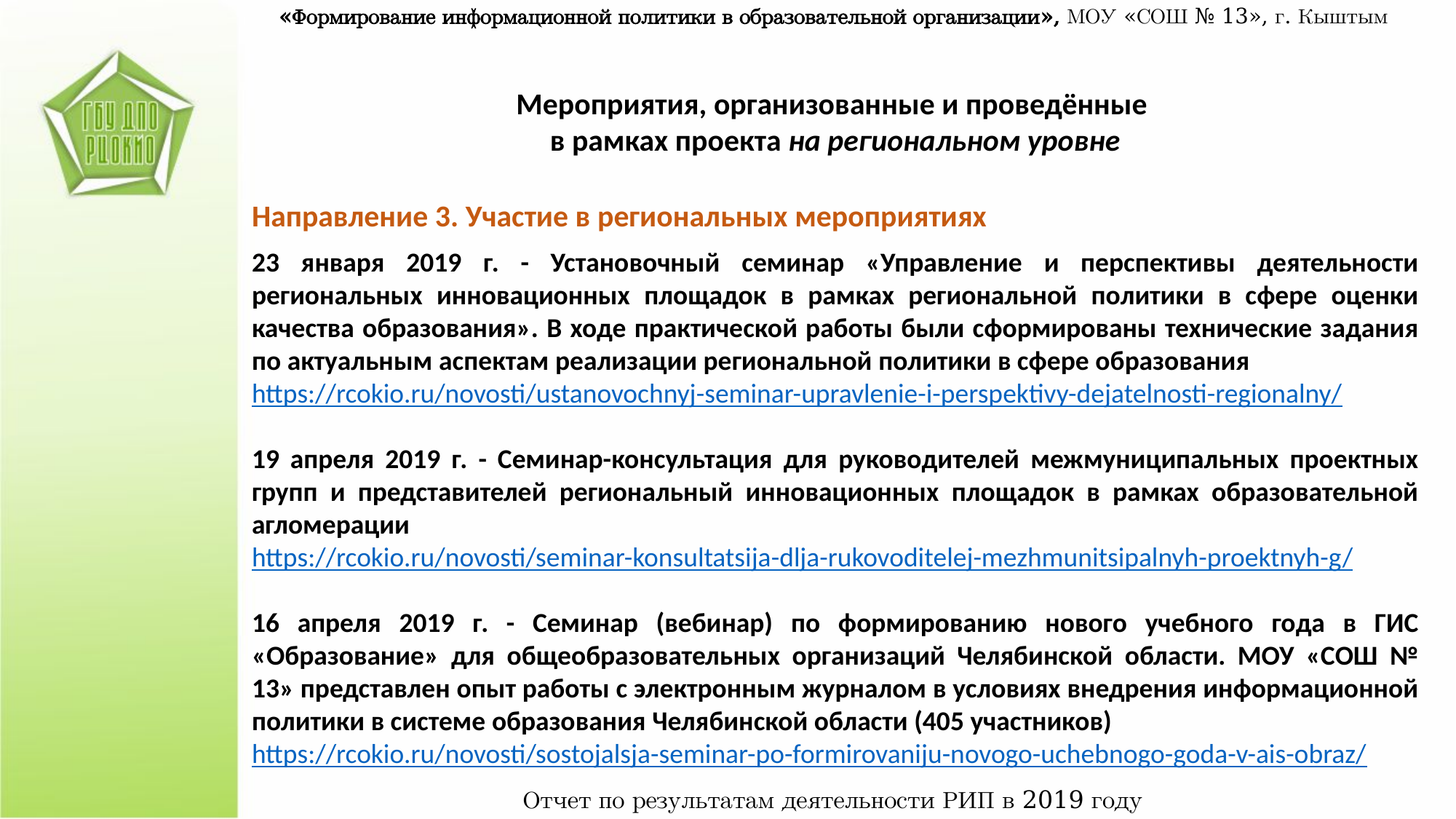

«Формирование информационной политики в образовательной организации», МОУ «СОШ № 13», г. Кыштым
Мероприятия, организованные и проведённые
в рамках проекта на региональном уровне

Направление 3. Участие в региональных мероприятиях
23 января 2019 г. - Установочный семинар «Управление и перспективы деятельности региональных инновационных площадок в рамках региональной политики в сфере оценки качества образования». В ходе практической работы были сформированы технические задания по актуальным аспектам реализации региональной политики в сфере образования
https://rcokio.ru/novosti/ustanovochnyj-seminar-upravlenie-i-perspektivy-dejatelnosti-regionalny/

19 апреля 2019 г. - Семинар-консультация для руководителей межмуниципальных проектных групп и представителей региональный инновационных площадок в рамках образовательной агломерации
https://rcokio.ru/novosti/seminar-konsultatsija-dlja-rukovoditelej-mezhmunitsipalnyh-proektnyh-g/

16 апреля 2019 г. - Семинар (вебинар) по формированию нового учебного года в ГИС «Образование» для общеобразовательных организаций Челябинской области. МОУ «СОШ № 13» представлен опыт работы с электронным журналом в условиях внедрения информационной политики в системе образования Челябинской области (405 участников)
https://rcokio.ru/novosti/sostojalsja-seminar-po-formirovaniju-novogo-uchebnogo-goda-v-ais-obraz/

Отчет по результатам деятельности РИП в 2019 году